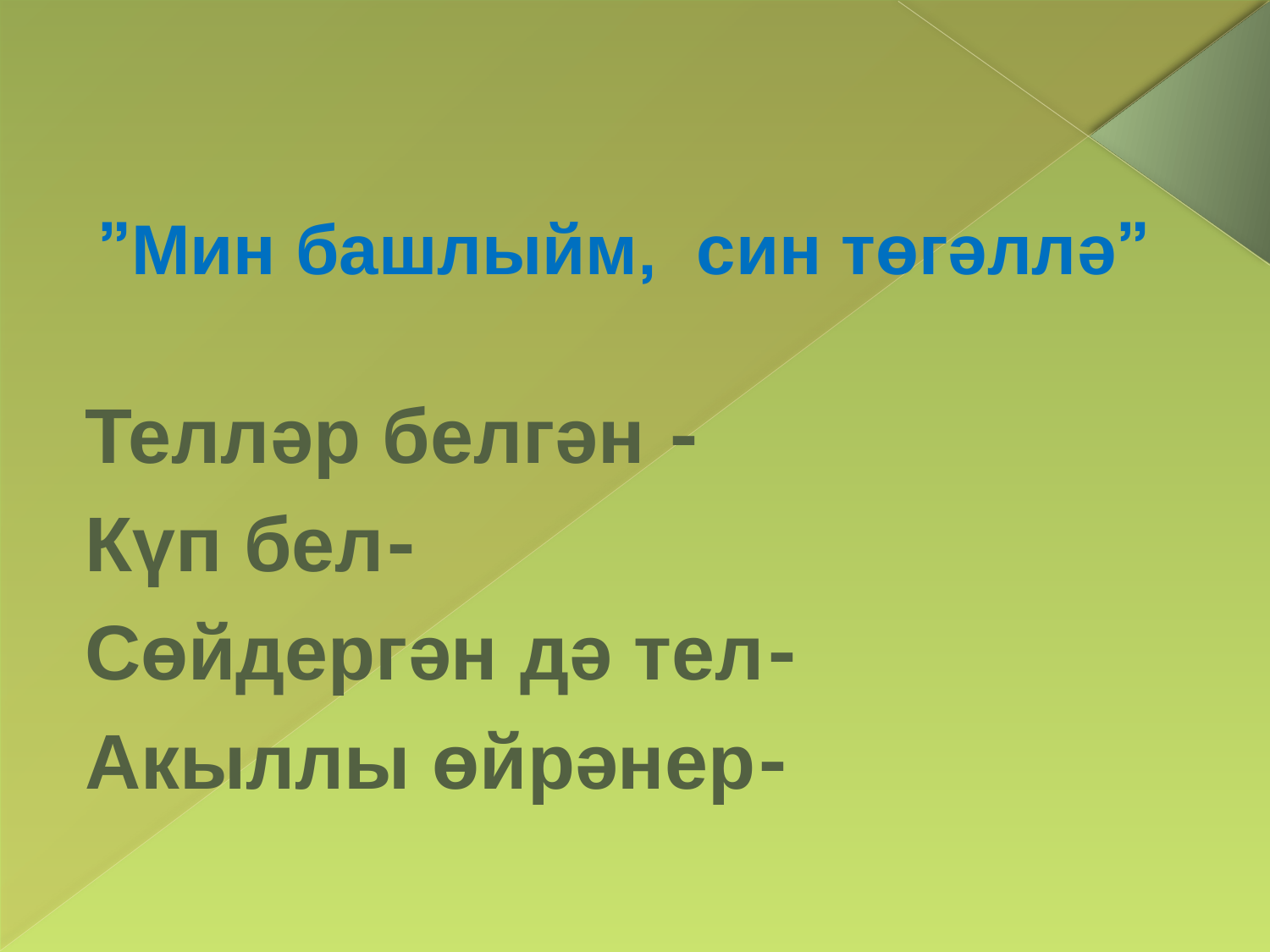

# ”Мин башлыйм,  син төгәллә”

Телләр белгән -
Күп бел-
Сөйдергән дә тел-
Акыллы өйрәнер-